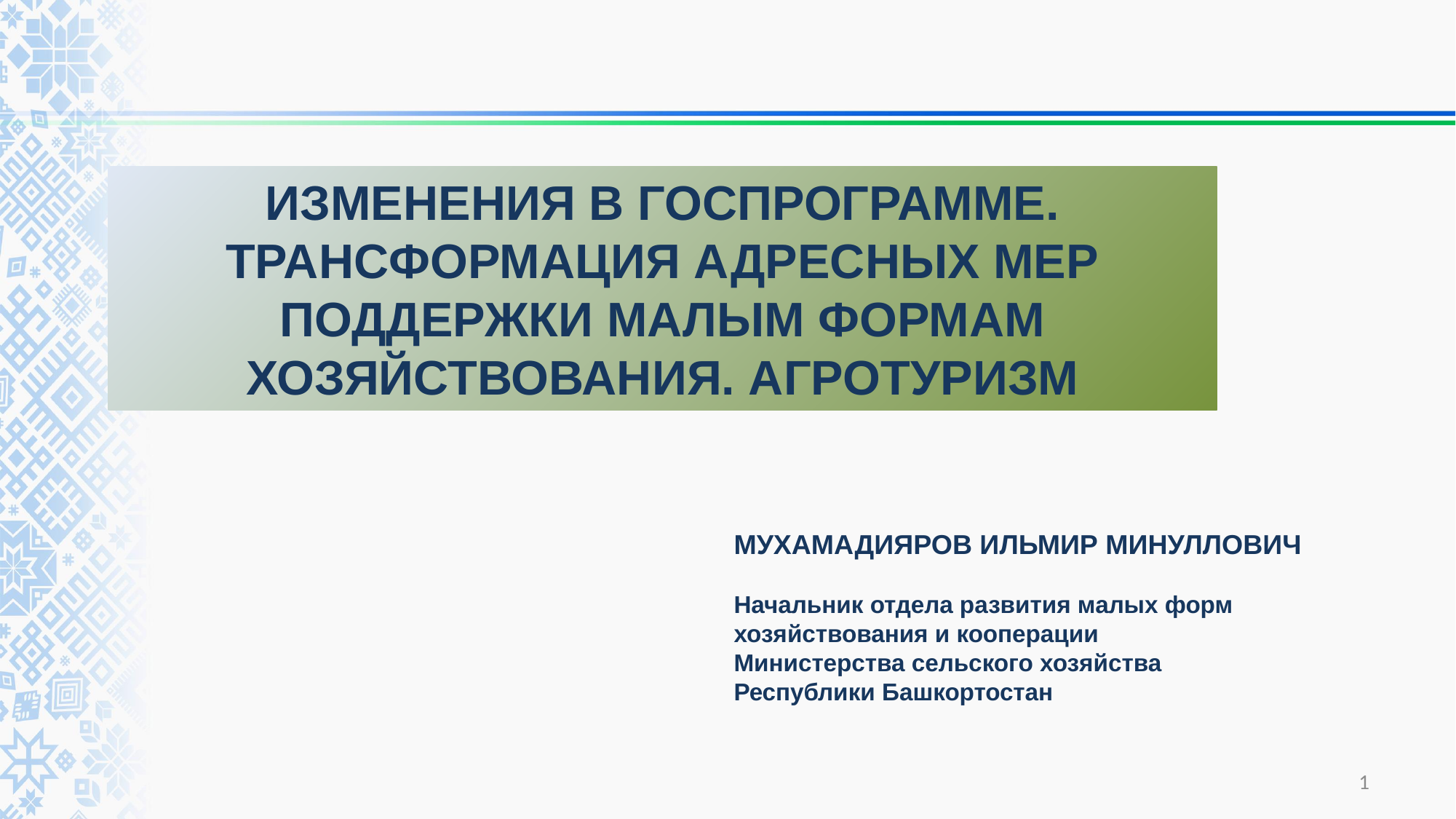

ИЗМЕНЕНИЯ В ГОСПРОГРАММЕ. ТРАНСФОРМАЦИЯ АДРЕСНЫХ МЕР ПОДДЕРЖКИ МАЛЫМ ФОРМАМ ХОЗЯЙСТВОВАНИЯ. АГРОТУРИЗМ
МУХАМАДИЯРОВ ИЛЬМИР МИНУЛЛОВИЧ

Начальник отдела развития малых форм хозяйствования и кооперации
Министерства сельского хозяйства
Республики Башкортостан
1